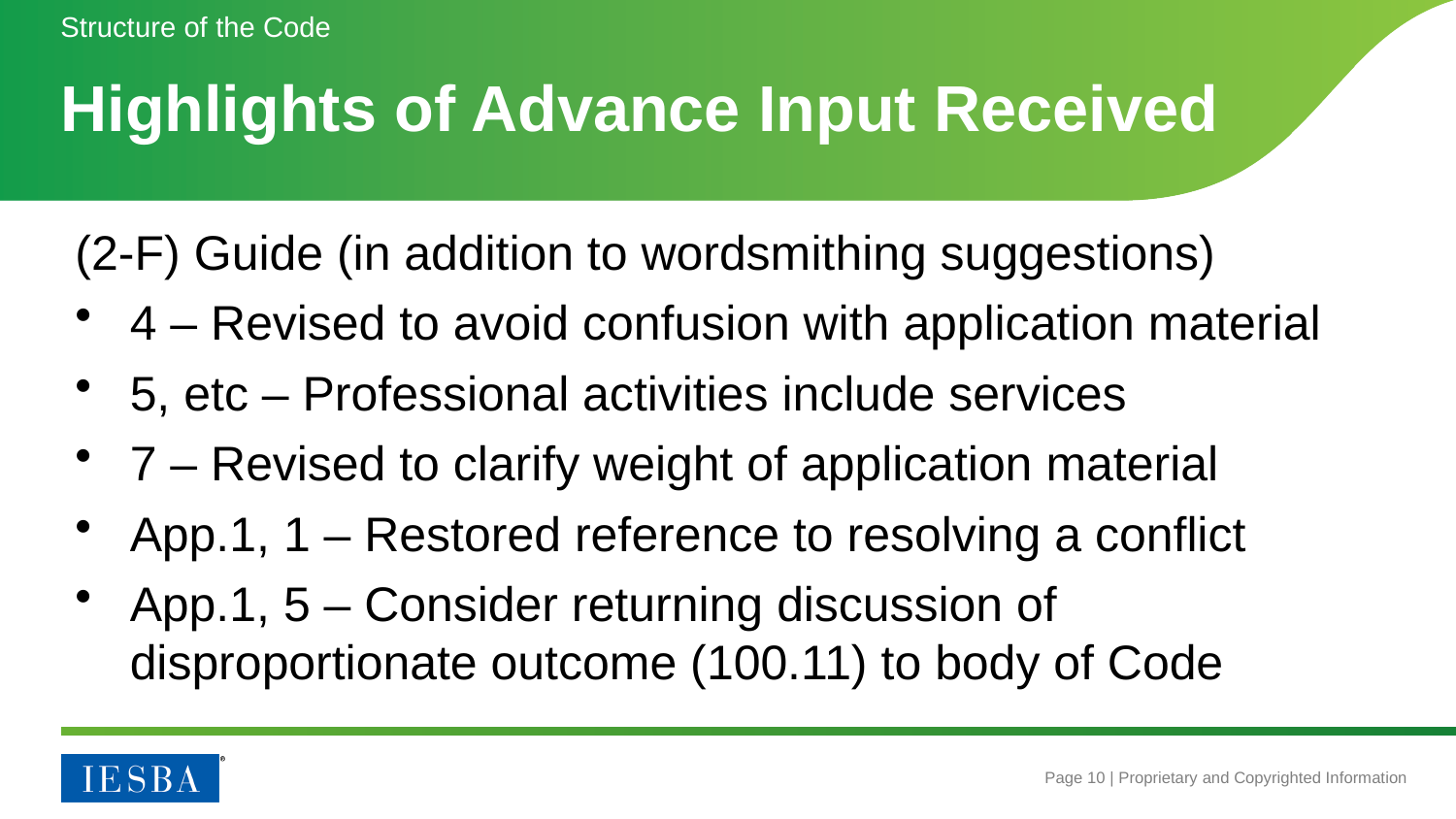

Structure of the Code
# Highlights of Advance Input Received
(2-F) Guide (in addition to wordsmithing suggestions)
4 – Revised to avoid confusion with application material
5, etc – Professional activities include services
7 – Revised to clarify weight of application material
App.1, 1 – Restored reference to resolving a conflict
App.1, 5 – Consider returning discussion of disproportionate outcome (100.11) to body of Code